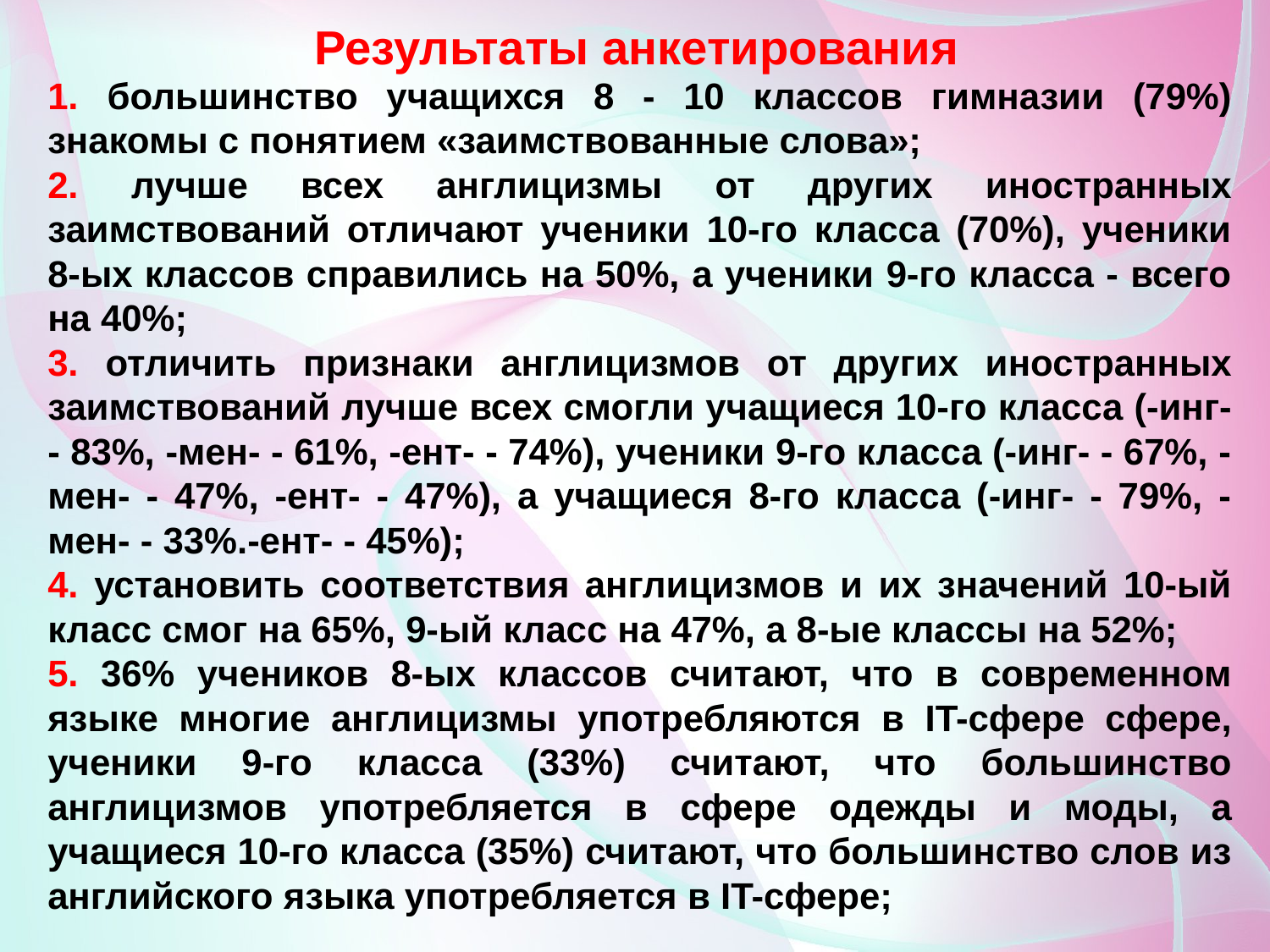

# Результаты анкетирования
1. большинство учащихся 8 - 10 классов гимназии (79%) знакомы с понятием «заимствованные слова»;
2. лучше всех англицизмы от других иностранных заимствований отличают ученики 10-го класса (70%), ученики 8-ых классов справились на 50%, а ученики 9-го класса - всего на 40%;
3. отличить признаки англицизмов от других иностранных заимствований лучше всех смогли учащиеся 10-го класса (-инг- - 83%, -мен- - 61%, -ент- - 74%), ученики 9-го класса (-инг- - 67%, -мен- - 47%, -ент- - 47%), а учащиеся 8-го класса (-инг- - 79%, -мен- - 33%.-ент- - 45%);
4. установить соответствия англицизмов и их значений 10-ый класс смог на 65%, 9-ый класс на 47%, а 8-ые классы на 52%;
5. 36% учеников 8-ых классов считают, что в современном языке многие англицизмы употребляются в IT-сфере сфере, ученики 9-го класса (33%) считают, что большинство англицизмов употребляется в сфере одежды и моды, а учащиеся 10-го класса (35%) считают, что большинство слов из английского языка употребляется в IT-сфере;